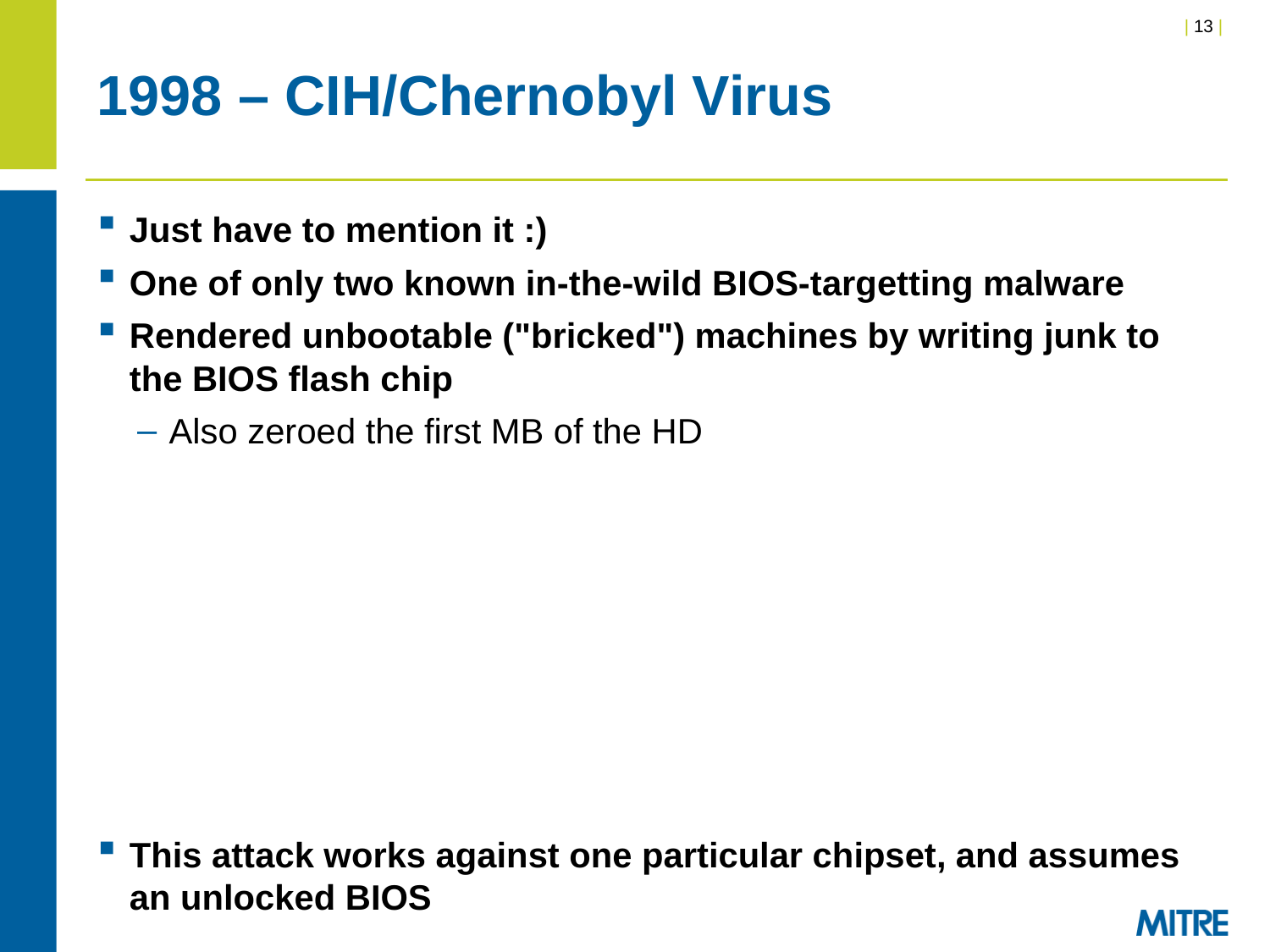

# 1998 – CIH/Chernobyl Virus
Just have to mention it :)
One of only two known in-the-wild BIOS-targetting malware
Rendered unbootable ("bricked") machines by writing junk to the BIOS flash chip
Also zeroed the first MB of the HD

This attack works against one particular chipset, and assumes an unlocked BIOS